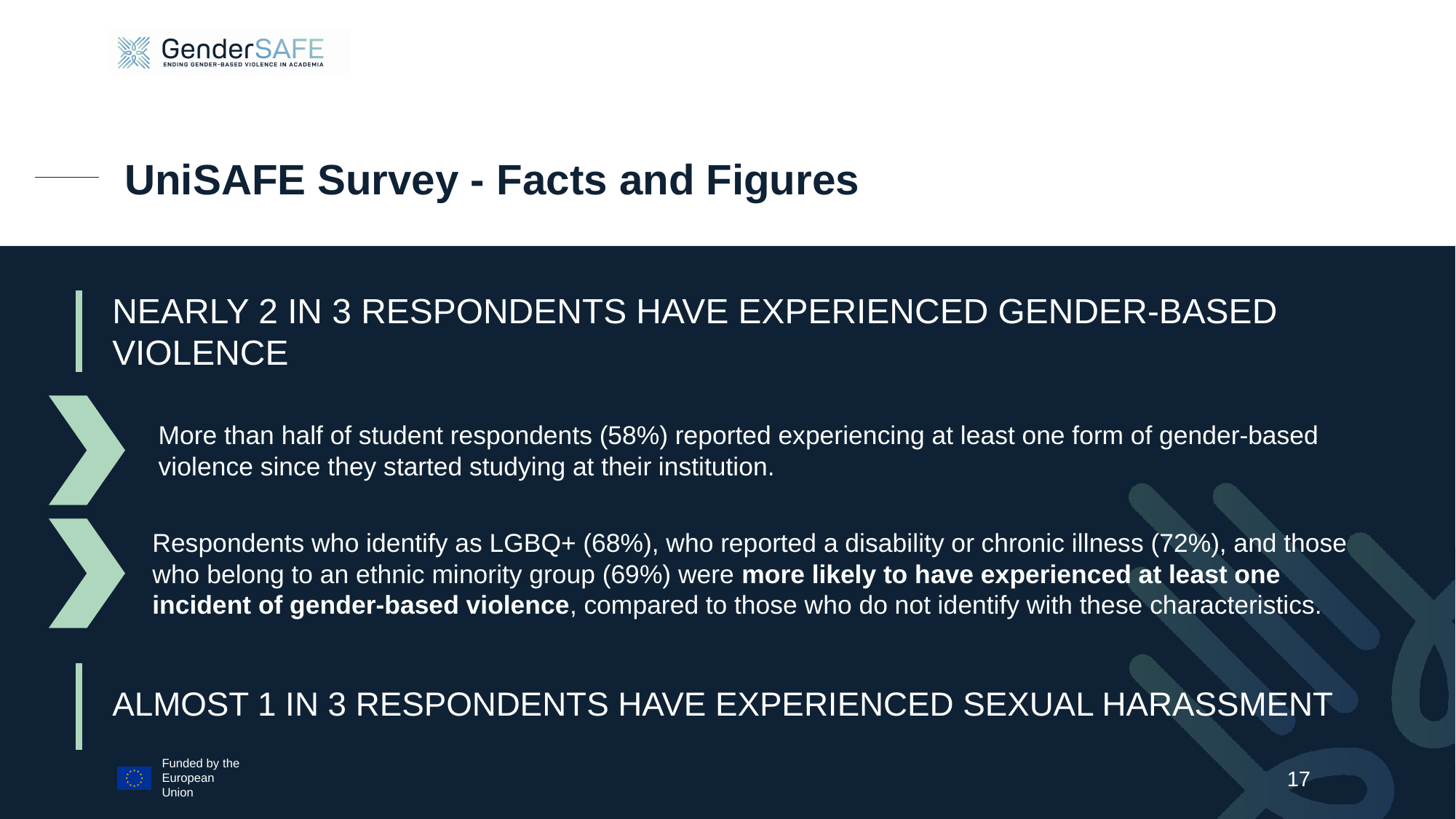

# UniSAFE Survey - Facts and Figures
NEARLY 2 IN 3 RESPONDENTS HAVE EXPERIENCED GENDER-BASED VIOLENCE

More than half of student respondents (58%) reported experiencing at least one form of gender-based violence since they started studying at their institution.

Respondents who identify as LGBQ+ (68%), who reported a disability or chronic illness (72%), and those who belong to an ethnic minority group (69%) were more likely to have experienced at least one incident of gender-based violence, compared to those who do not identify with these characteristics.
ALMOST 1 IN 3 RESPONDENTS HAVE EXPERIENCED SEXUAL HARASSMENT